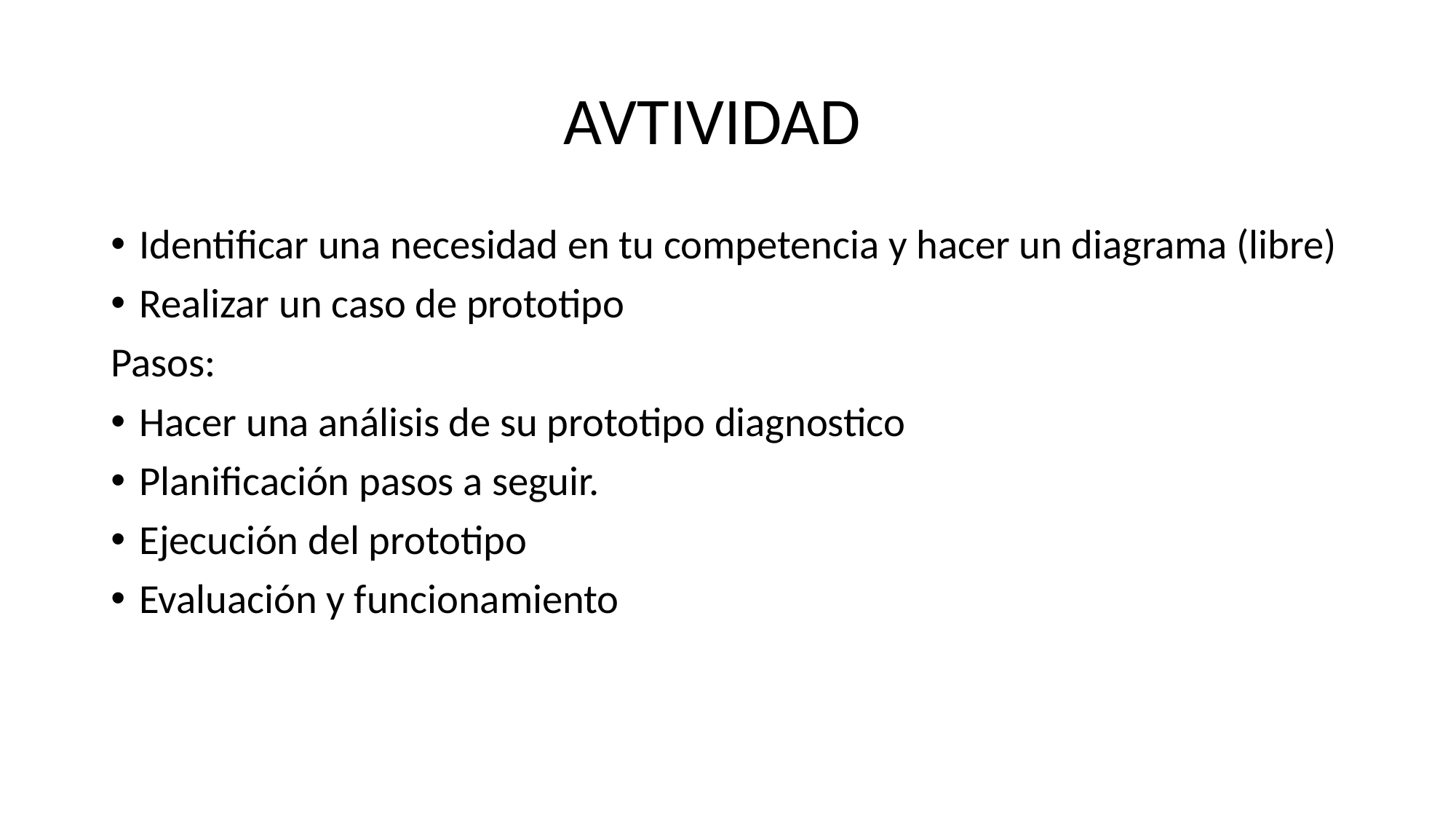

# AVTIVIDAD
Identificar una necesidad en tu competencia y hacer un diagrama (libre)
Realizar un caso de prototipo
Pasos:
Hacer una análisis de su prototipo diagnostico
Planificación pasos a seguir.
Ejecución del prototipo
Evaluación y funcionamiento